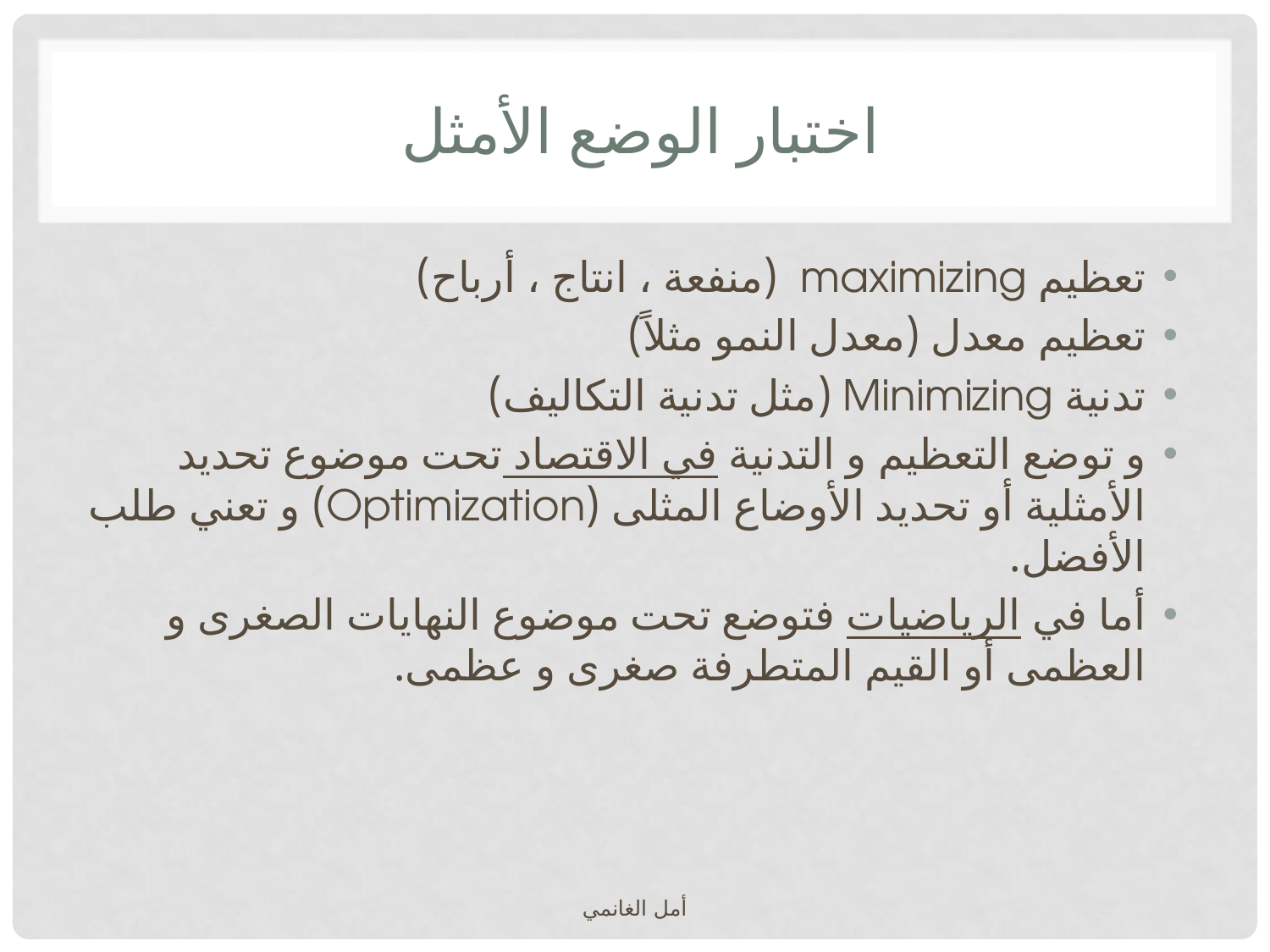

# اختبار الوضع الأمثل
تعظيم maximizing  (منفعة ، انتاج ، أرباح)
تعظيم معدل (معدل النمو مثلاً)
تدنية Minimizing (مثل تدنية التكاليف)
و توضع التعظيم و التدنية في الاقتصاد تحت موضوع تحديد الأمثلية أو تحديد الأوضاع المثلى (Optimization) و تعني طلب الأفضل.
أما في الرياضيات فتوضع تحت موضوع النهايات الصغرى و العظمى أو القيم المتطرفة صغرى و عظمى.
أمل الغانمي